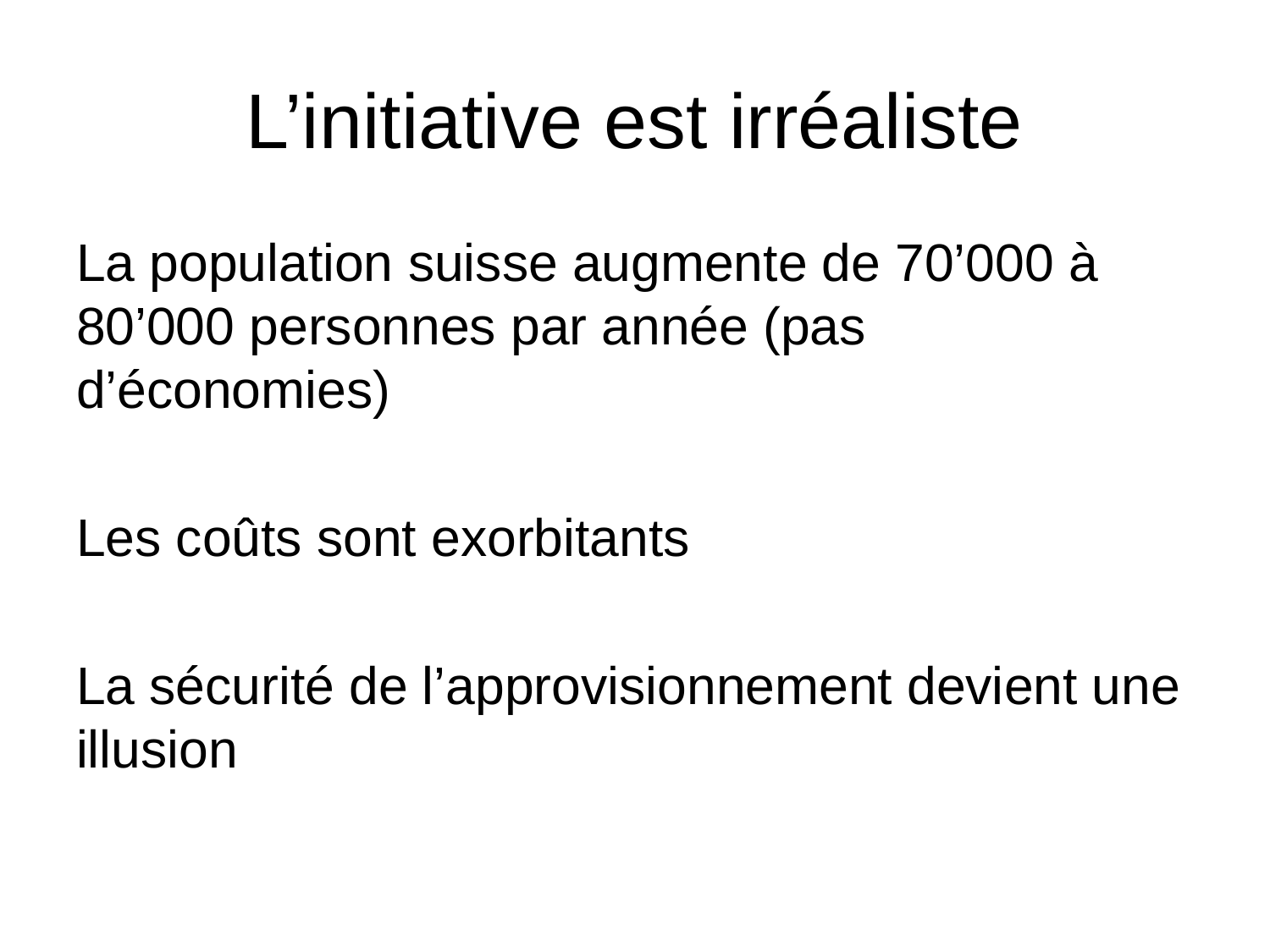

# L’initiative est irréaliste
La population suisse augmente de 70’000 à 80’000 personnes par année (pas d’économies)

Les coûts sont exorbitants

La sécurité de l’approvisionnement devient une illusion